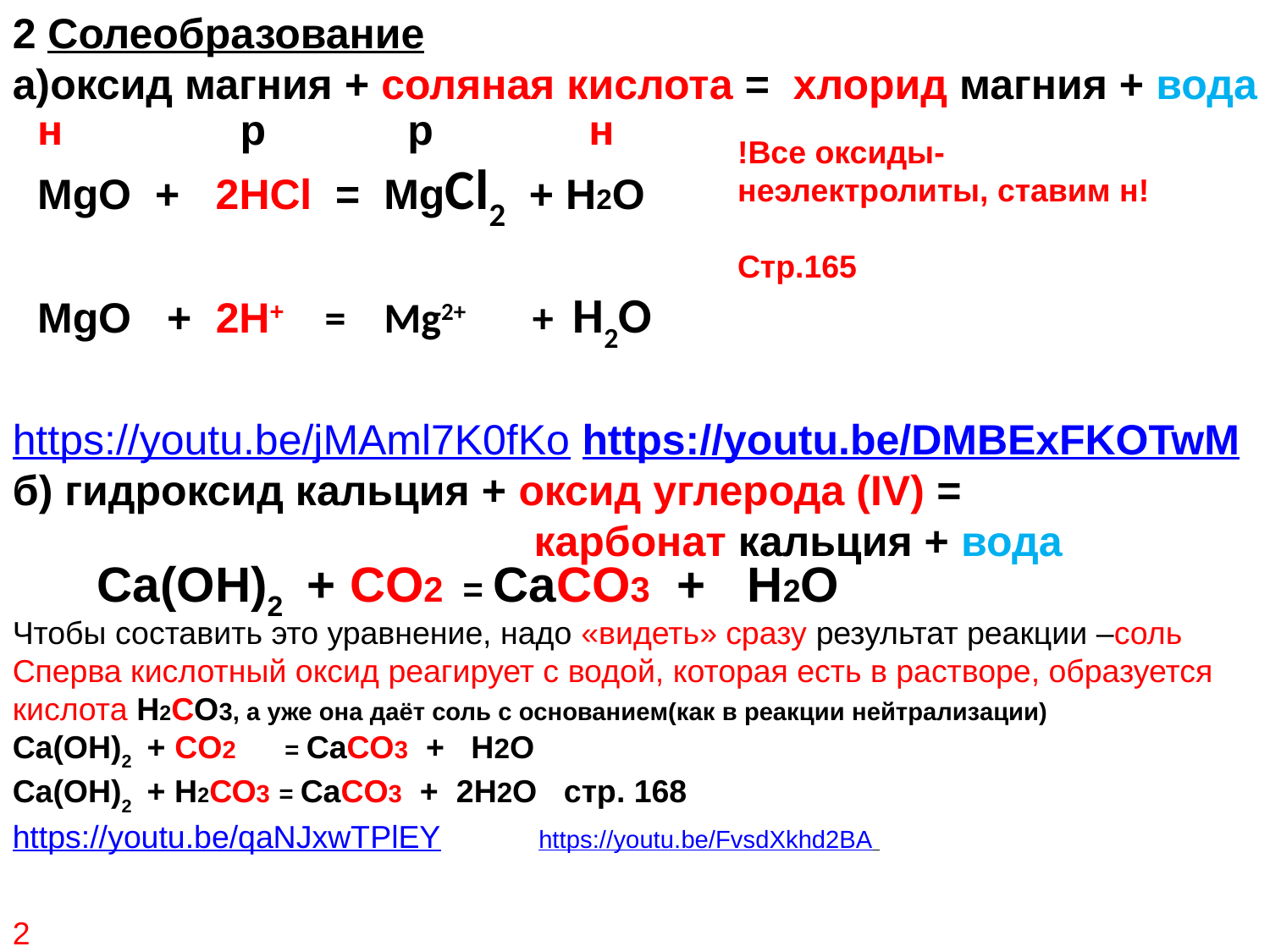

2 Солеобразование
а)оксид магния + соляная кислота =  хлорид магния + вода

https://youtu.be/jMAml7K0fKo https://youtu.be/DMBExFKOTwM
б) гидроксид кальция + оксид углерода (IV) =
                                            карбонат кальция + вода

н               р            р             н
MgO  +   2HCl  =  MgCl2  + H2O

MgO   +  2H+      =    Mg2+       +  H2O

!Все оксиды-неэлектролиты, ставим н!

Стр.165
Ca(OH)2   + СO2  = CaСO3  +   H2O
Чтобы составить это уравнение, надо «видеть» сразу результат реакции –соль
Сперва кислотный оксид реагирует с водой, которая есть в растворе, образуется кислота Н2СО3, а уже она даёт соль с основанием(как в реакции нейтрализации)
Ca(OH)2   + СO2       = CaСO3  +   H2O
Ca(OH)2   + Н2СО3 = CaСO3  +  2H2O   стр. 168
https://youtu.be/qaNJxwTPlEY           https://youtu.be/FvsdXkhd2BA

2